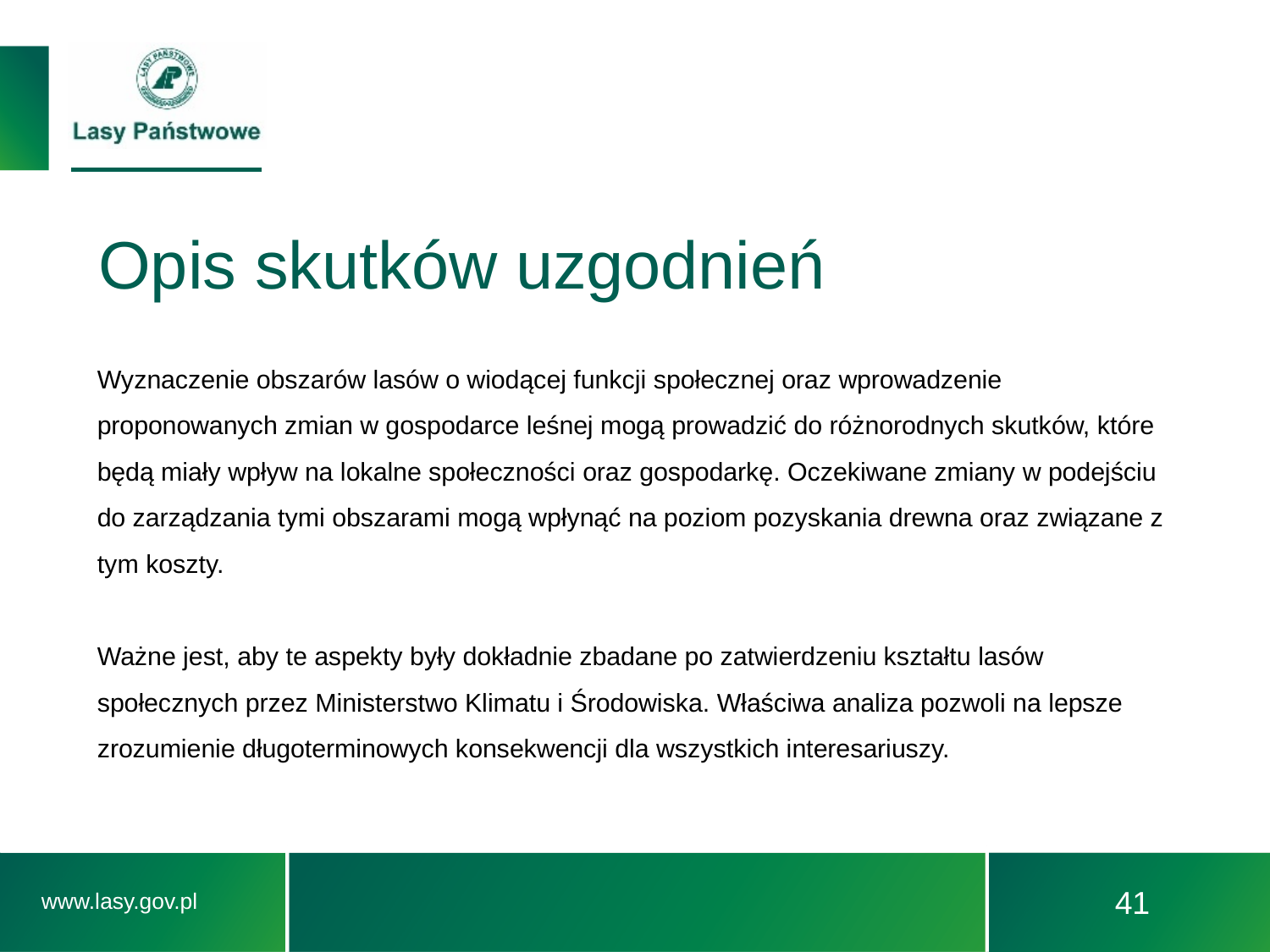

# Opis skutków uzgodnień
Wyznaczenie obszarów lasów o wiodącej funkcji społecznej oraz wprowadzenie proponowanych zmian w gospodarce leśnej mogą prowadzić do różnorodnych skutków, które będą miały wpływ na lokalne społeczności oraz gospodarkę. Oczekiwane zmiany w podejściu do zarządzania tymi obszarami mogą wpłynąć na poziom pozyskania drewna oraz związane z tym koszty.

Ważne jest, aby te aspekty były dokładnie zbadane po zatwierdzeniu kształtu lasów społecznych przez Ministerstwo Klimatu i Środowiska. Właściwa analiza pozwoli na lepsze zrozumienie długoterminowych konsekwencji dla wszystkich interesariuszy.